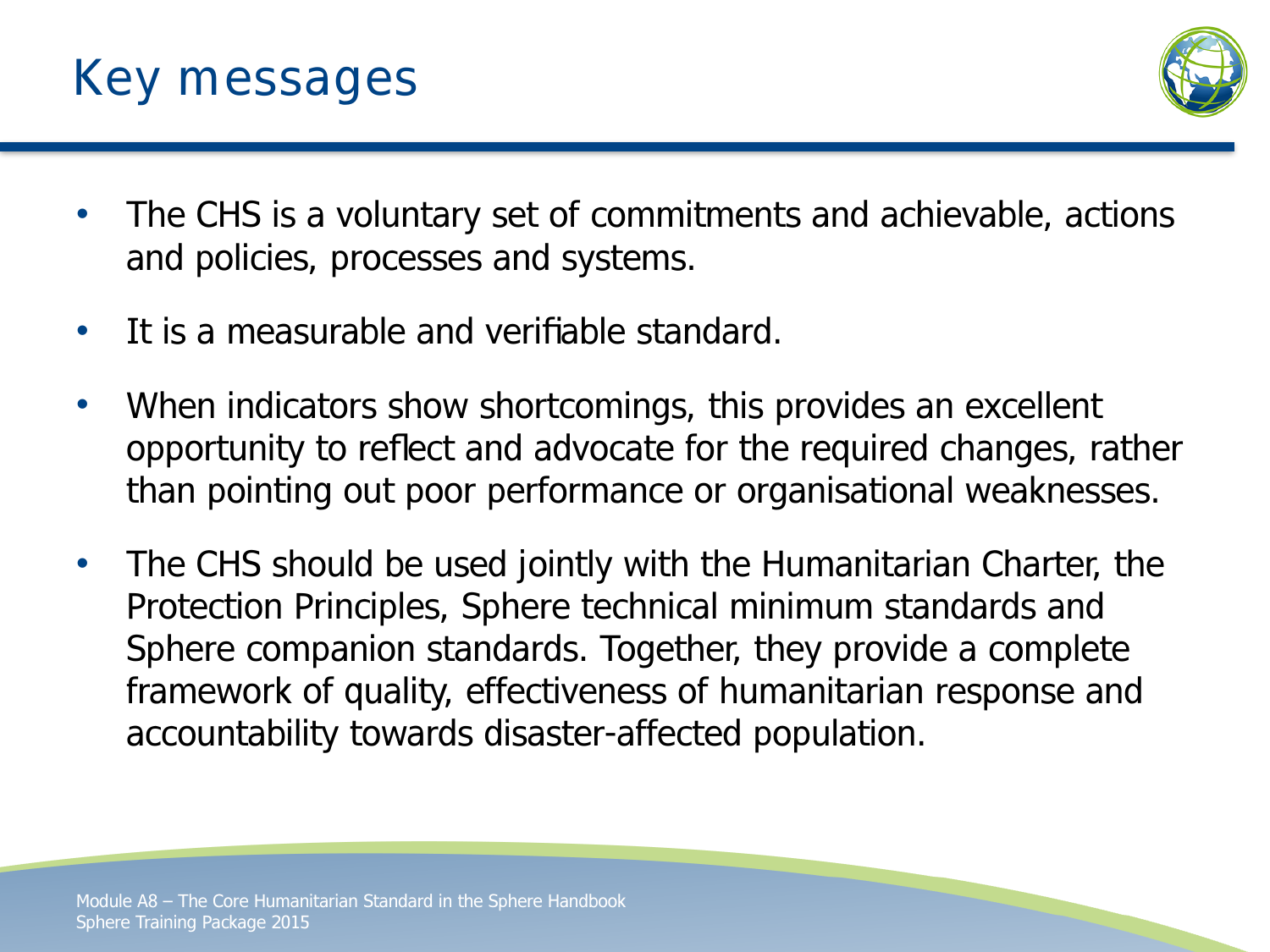

# Key messages
The CHS is a voluntary set of commitments and achievable, actions and policies, processes and systems.
It is a measurable and verifiable standard.
When indicators show shortcomings, this provides an excellent opportunity to reflect and advocate for the required changes, rather than pointing out poor performance or organisational weaknesses.
The CHS should be used jointly with the Humanitarian Charter, the Protection Principles, Sphere technical minimum standards and Sphere companion standards. Together, they provide a complete framework of quality, effectiveness of humanitarian response and accountability towards disaster-affected population.
Module A8 – The Core Humanitarian Standard in the Sphere Handbook
Sphere Training Package 2015